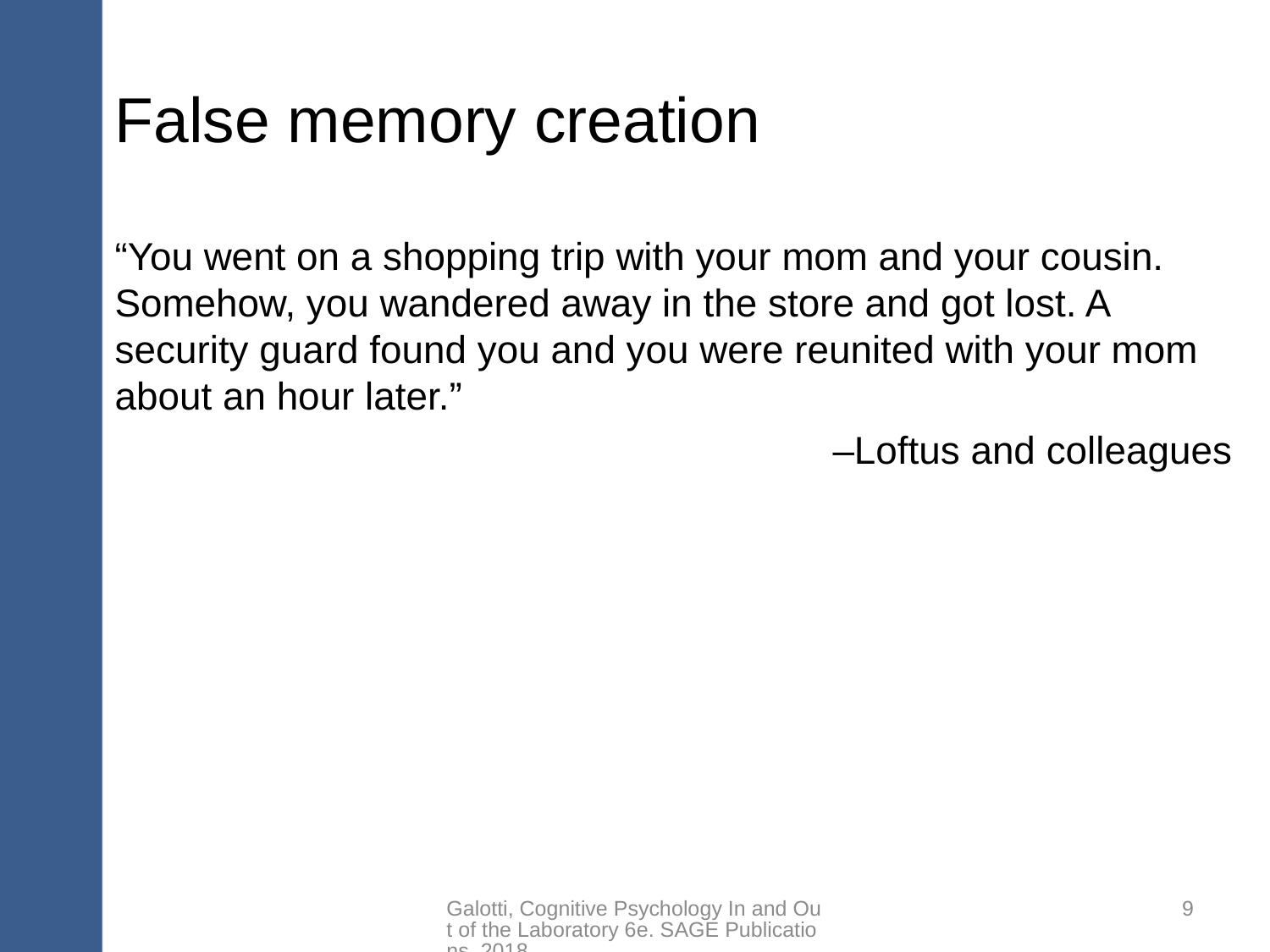

# False memory creation
“You went on a shopping trip with your mom and your cousin. Somehow, you wandered away in the store and got lost. A security guard found you and you were reunited with your mom about an hour later.”
–Loftus and colleagues
Galotti, Cognitive Psychology In and Out of the Laboratory 6e. SAGE Publications, 2018.
9